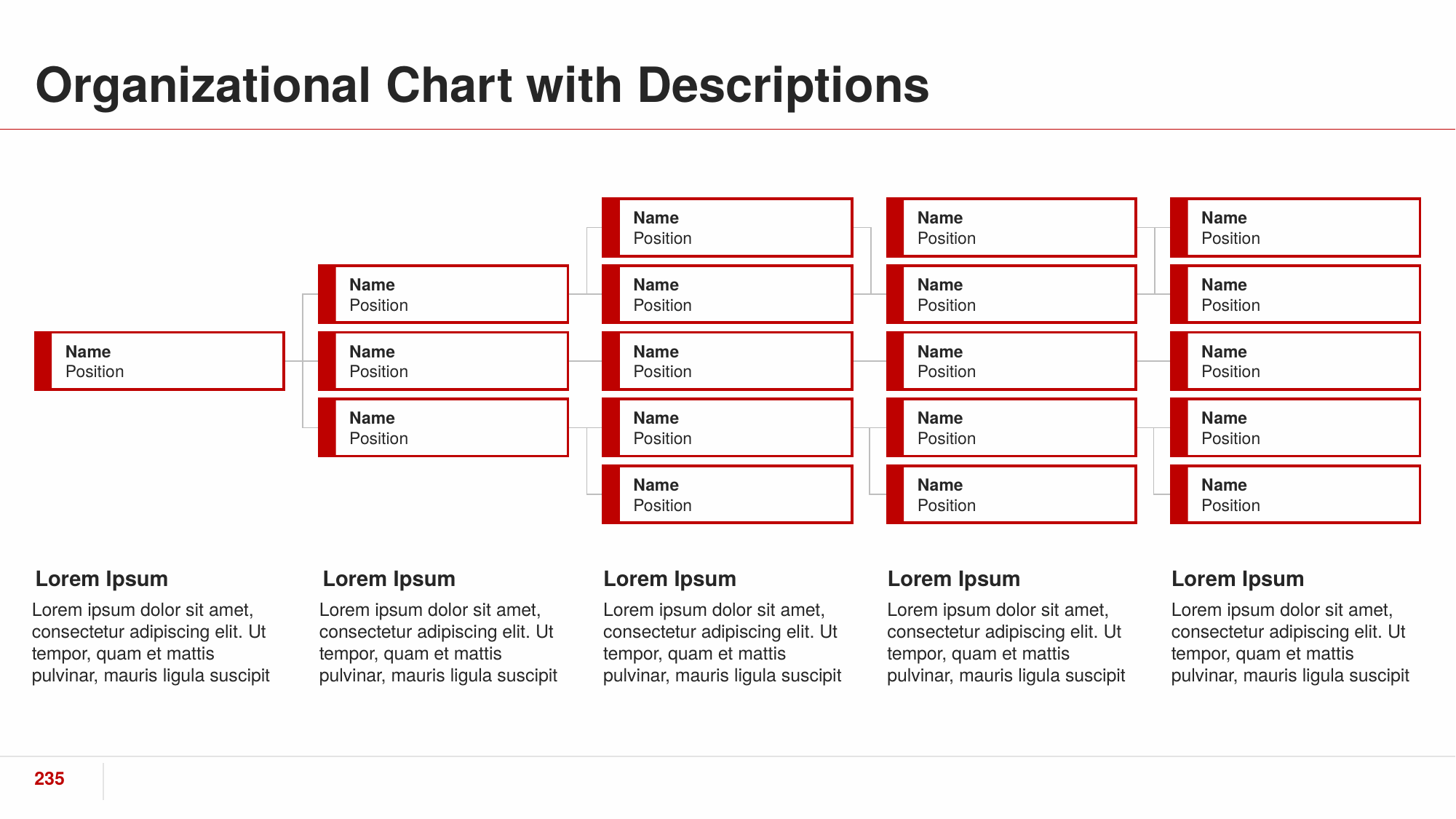

# Organizational Chart with Descriptions
Name
Position

Name
Position

Name
Position

Name
Position

Name
Position

Name
Position

Name
Position

Name
Position

Name
Position

Name
Position

Name
Position

Name
Position

Name
Position

Name
Position

Name
Position

Name
Position

Name
Position

Name
Position

Name
Position

Lorem Ipsum
Lorem Ipsum
Lorem Ipsum
Lorem Ipsum
Lorem Ipsum
Lorem ipsum dolor sit amet, consectetur adipiscing elit. Ut tempor, quam et mattis pulvinar, mauris ligula suscipit
Lorem ipsum dolor sit amet, consectetur adipiscing elit. Ut tempor, quam et mattis pulvinar, mauris ligula suscipit
Lorem ipsum dolor sit amet, consectetur adipiscing elit. Ut tempor, quam et mattis pulvinar, mauris ligula suscipit
Lorem ipsum dolor sit amet, consectetur adipiscing elit. Ut tempor, quam et mattis pulvinar, mauris ligula suscipit
Lorem ipsum dolor sit amet, consectetur adipiscing elit. Ut tempor, quam et mattis pulvinar, mauris ligula suscipit
235